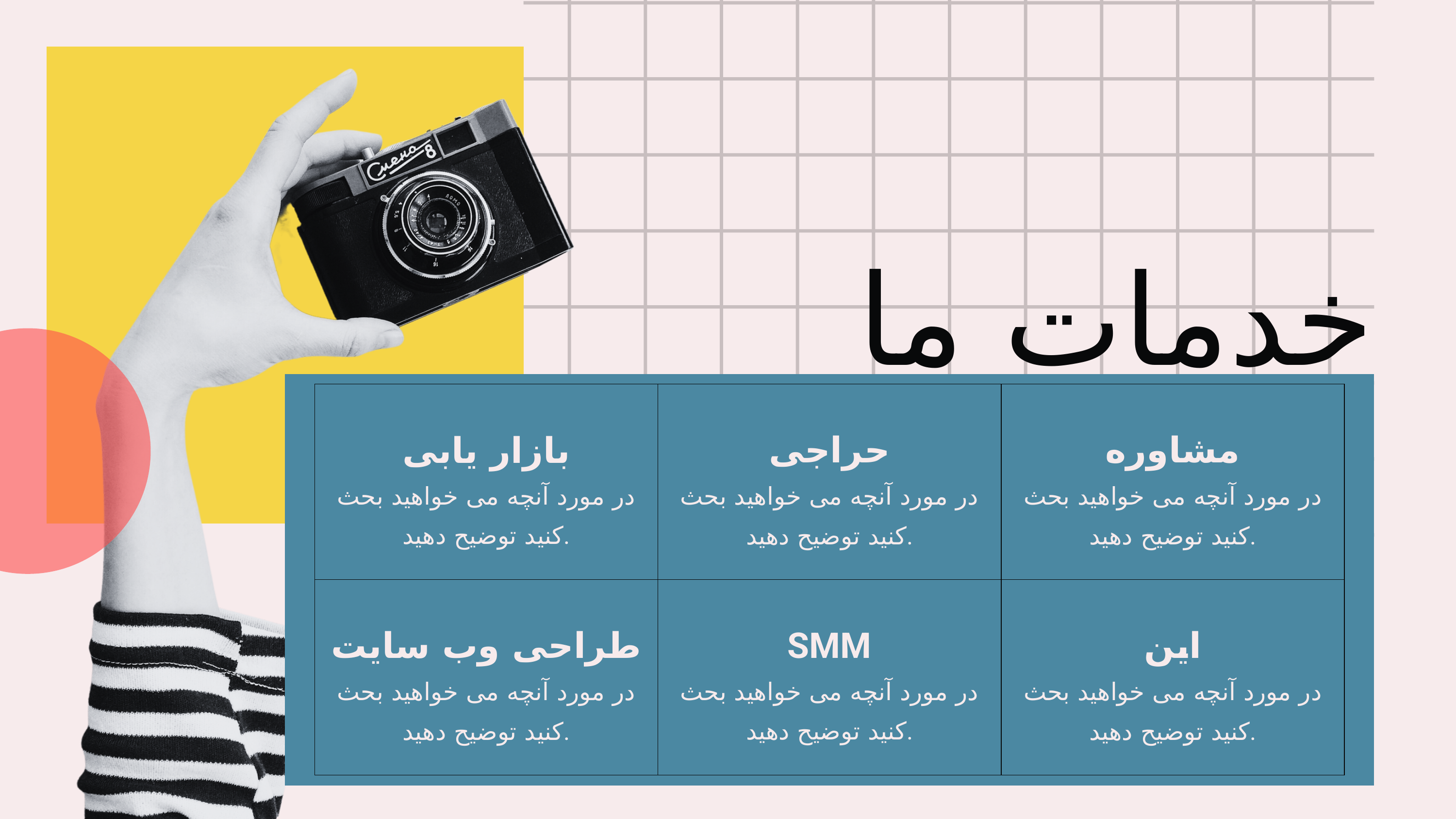

خدمات ما

| بازار یابی در مورد آنچه می خواهید بحث کنید توضیح دهید. | حراجی در مورد آنچه می خواهید بحث کنید توضیح دهید. | مشاوره در مورد آنچه می خواهید بحث کنید توضیح دهید. |
| --- | --- | --- |
| طراحی وب سایت در مورد آنچه می خواهید بحث کنید توضیح دهید. | SMM در مورد آنچه می خواهید بحث کنید توضیح دهید. | این در مورد آنچه می خواهید بحث کنید توضیح دهید. |